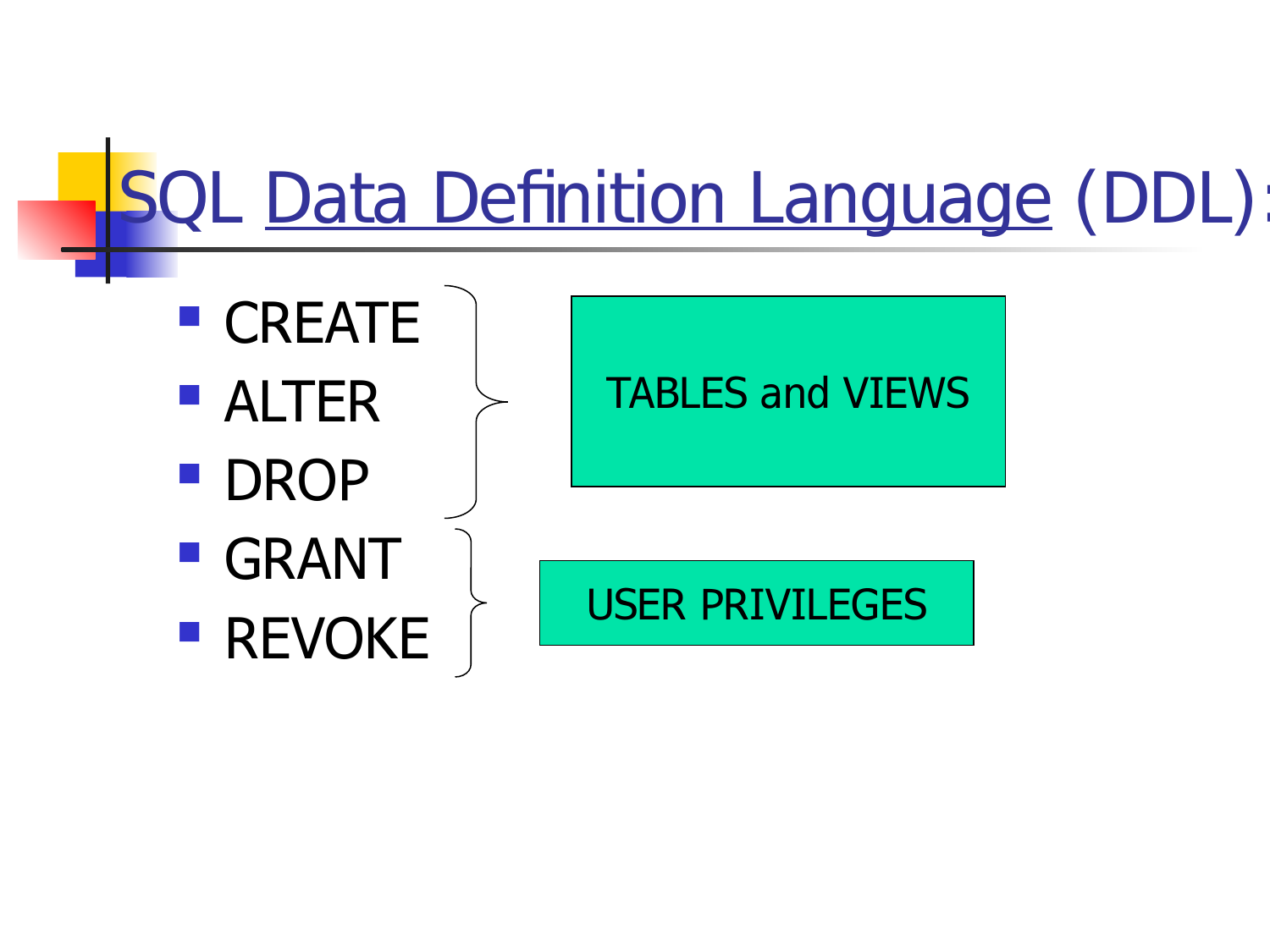

# SQL Data Definition Language (DDL):
CREATE
ALTER
DROP
GRANT
REVOKE

TABLES and VIEWS

USER PRIVILEGES